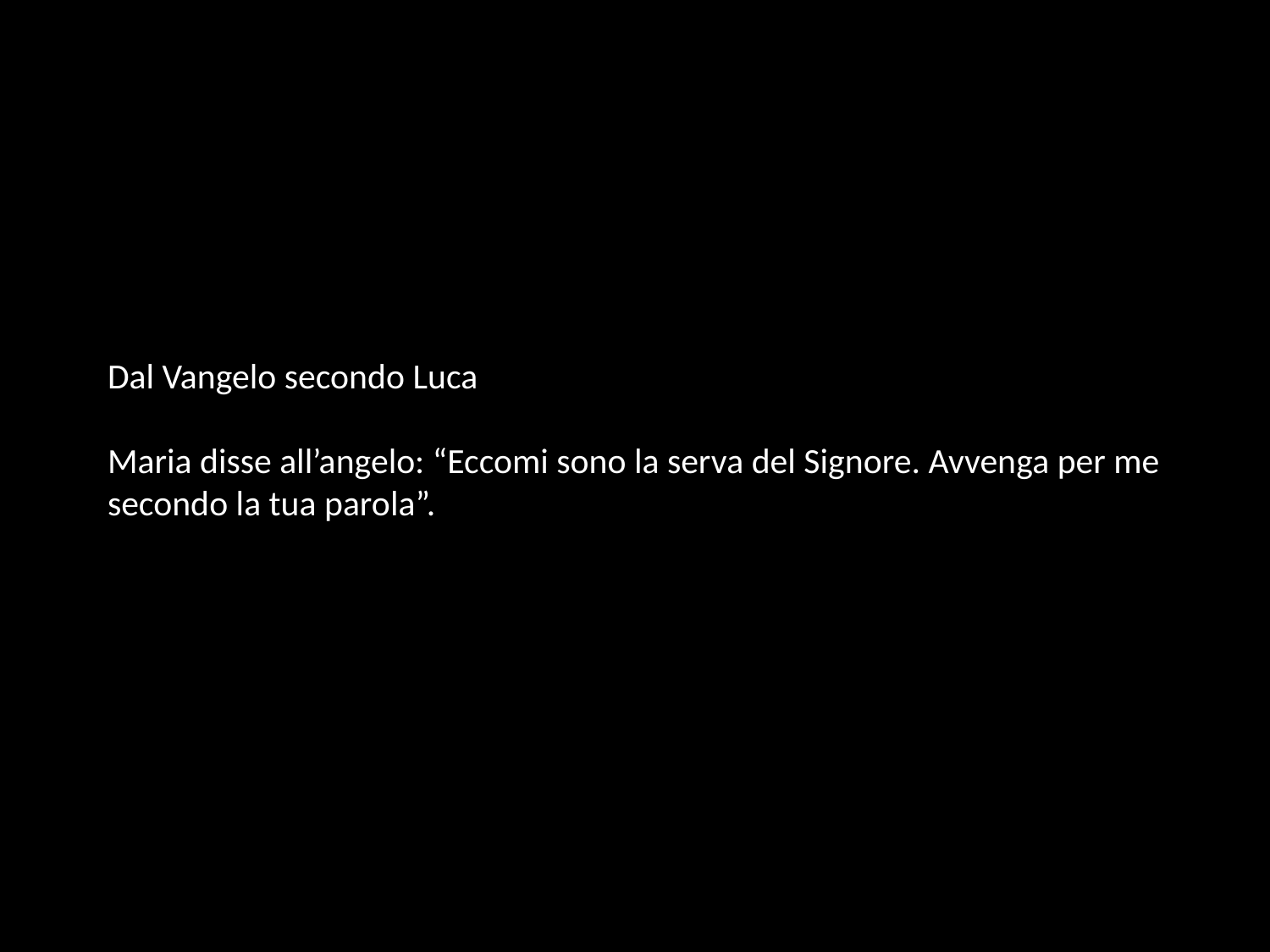

# Dal Vangelo secondo Luca Maria disse all’angelo: “Eccomi sono la serva del Signore. Avvenga per me secondo la tua parola”.